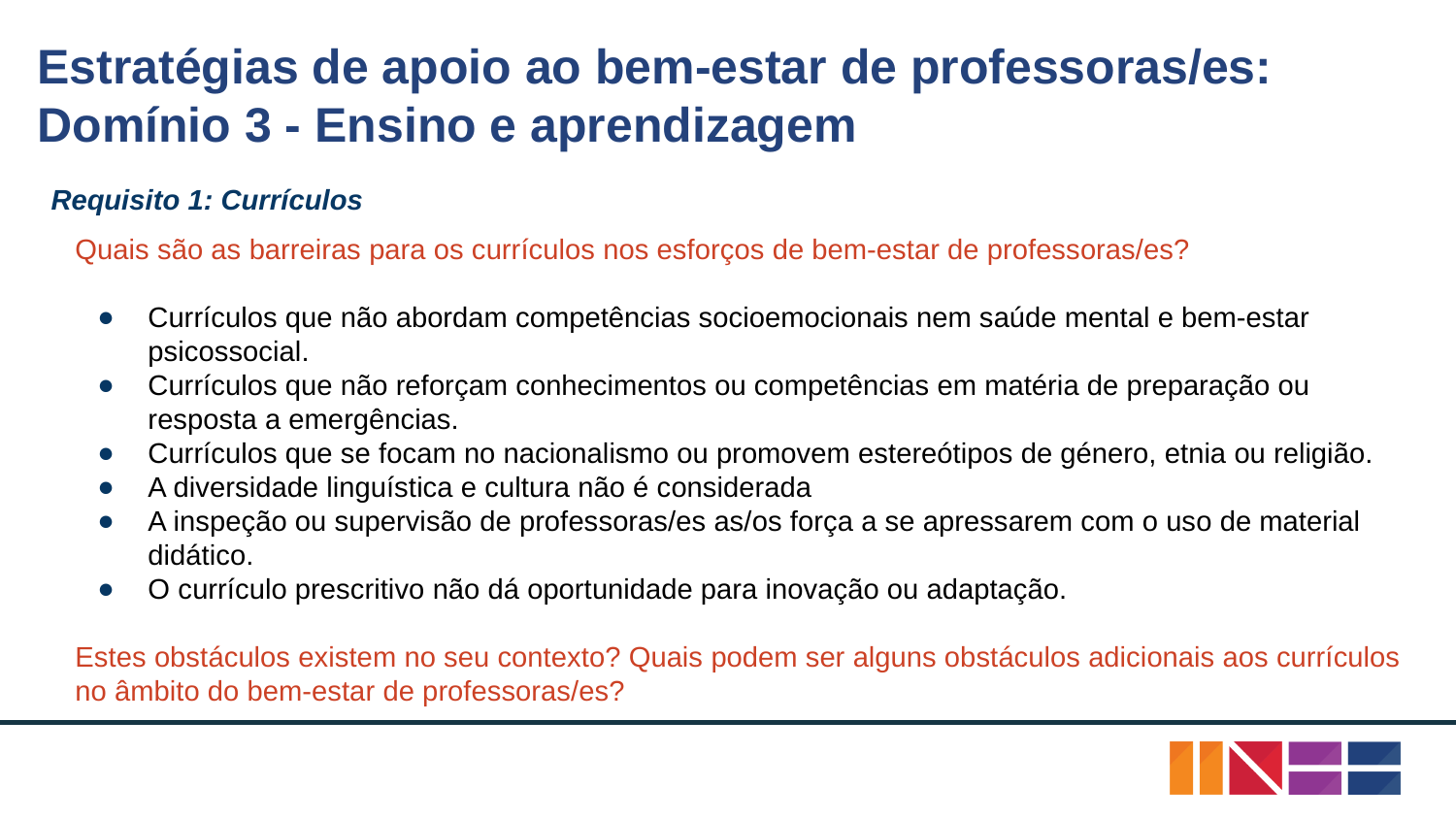

# Estratégias de apoio ao bem-estar de professoras/es:
Domínio 3 - Ensino e aprendizagem

Requisito 1: Currículos

Quais são as barreiras para os currículos nos esforços de bem-estar de professoras/es?

Currículos que não abordam competências socioemocionais nem saúde mental e bem-estar psicossocial.
Currículos que não reforçam conhecimentos ou competências em matéria de preparação ou resposta a emergências.
Currículos que se focam no nacionalismo ou promovem estereótipos de género, etnia ou religião.
A diversidade linguística e cultura não é considerada
A inspeção ou supervisão de professoras/es as/os força a se apressarem com o uso de material didático.
O currículo prescritivo não dá oportunidade para inovação ou adaptação.

Estes obstáculos existem no seu contexto? Quais podem ser alguns obstáculos adicionais aos currículos no âmbito do bem-estar de professoras/es?
Crédito: Oxfam